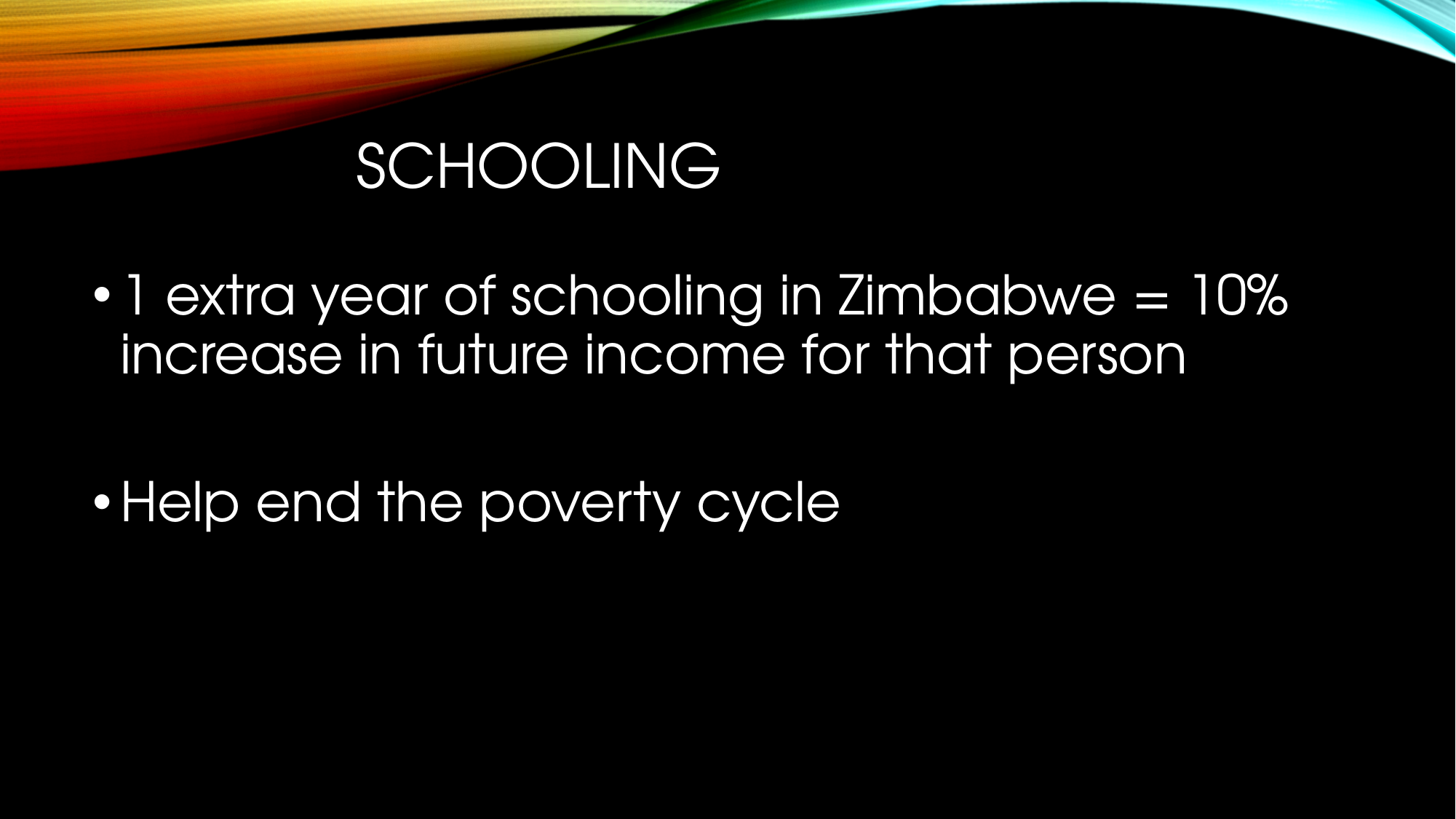

# SCHOOLING
1 extra year of schooling in Zimbabwe = 10% increase in future income for that person

Help end the poverty cycle